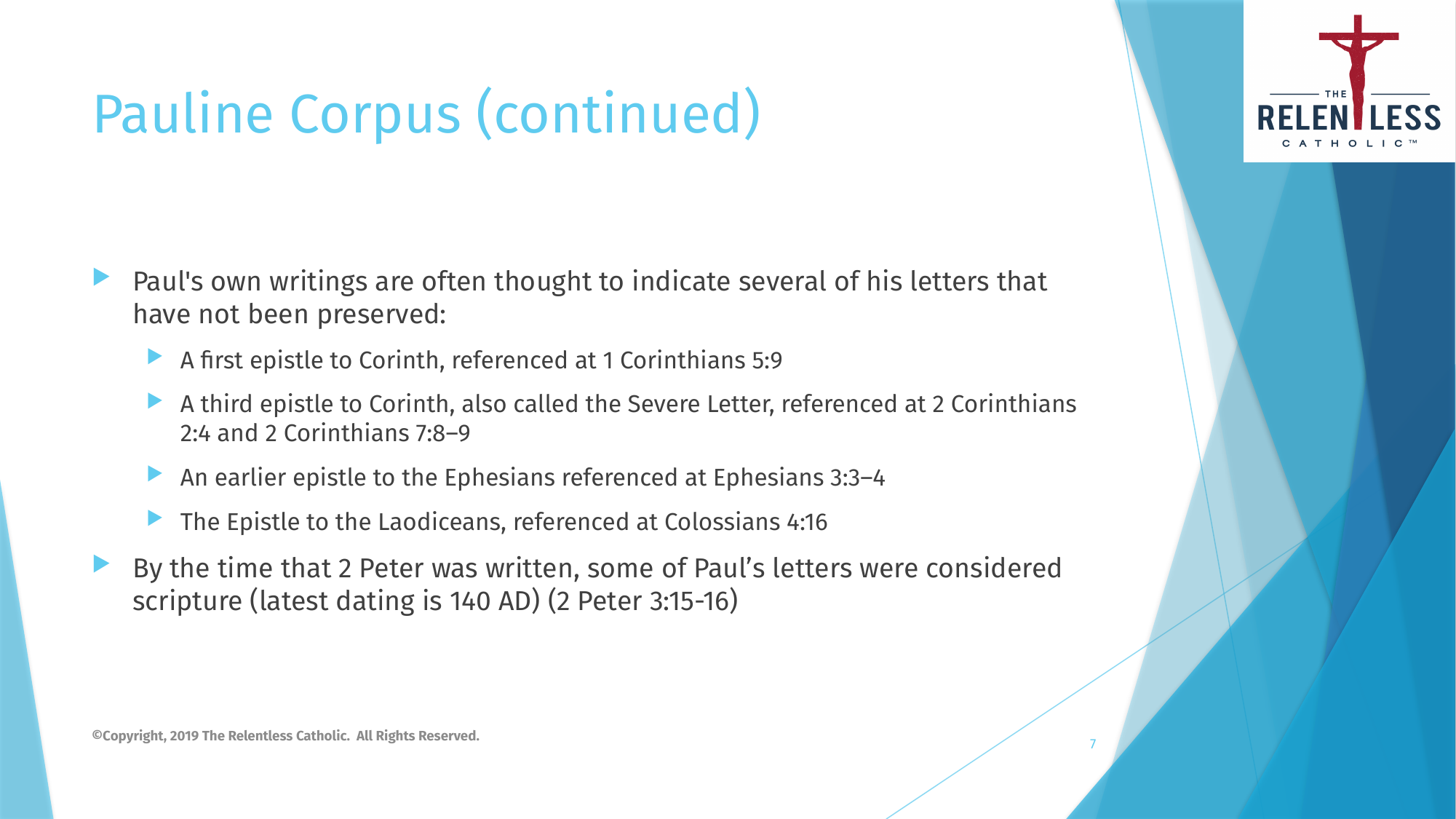

# Pauline Corpus (continued)
Paul's own writings are often thought to indicate several of his letters that have not been preserved:
A first epistle to Corinth, referenced at 1 Corinthians 5:9
A third epistle to Corinth, also called the Severe Letter, referenced at 2 Corinthians 2:4 and 2 Corinthians 7:8–9
An earlier epistle to the Ephesians referenced at Ephesians 3:3–4
The Epistle to the Laodiceans, referenced at Colossians 4:16
By the time that 2 Peter was written, some of Paul’s letters were considered scripture (latest dating is 140 AD) (2 Peter 3:15-16)
©Copyright, 2019 The Relentless Catholic.  All Rights Reserved.

7